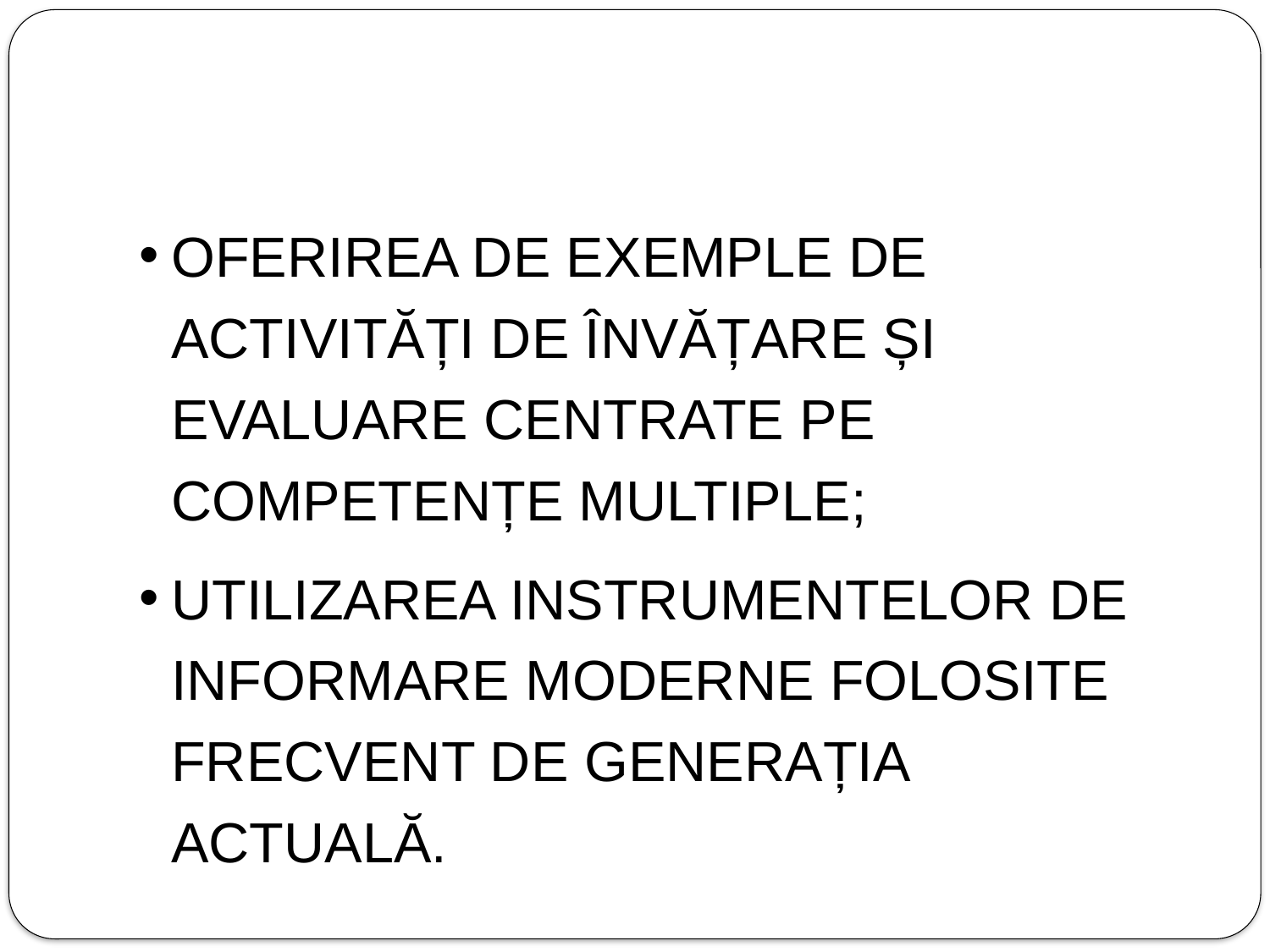

#
Oferirea de exemple de activități de învățare și evaluare centrate pe competențe multiple;
Utilizarea instrumentelor de informare moderne folosite frecvent de generația actuală.